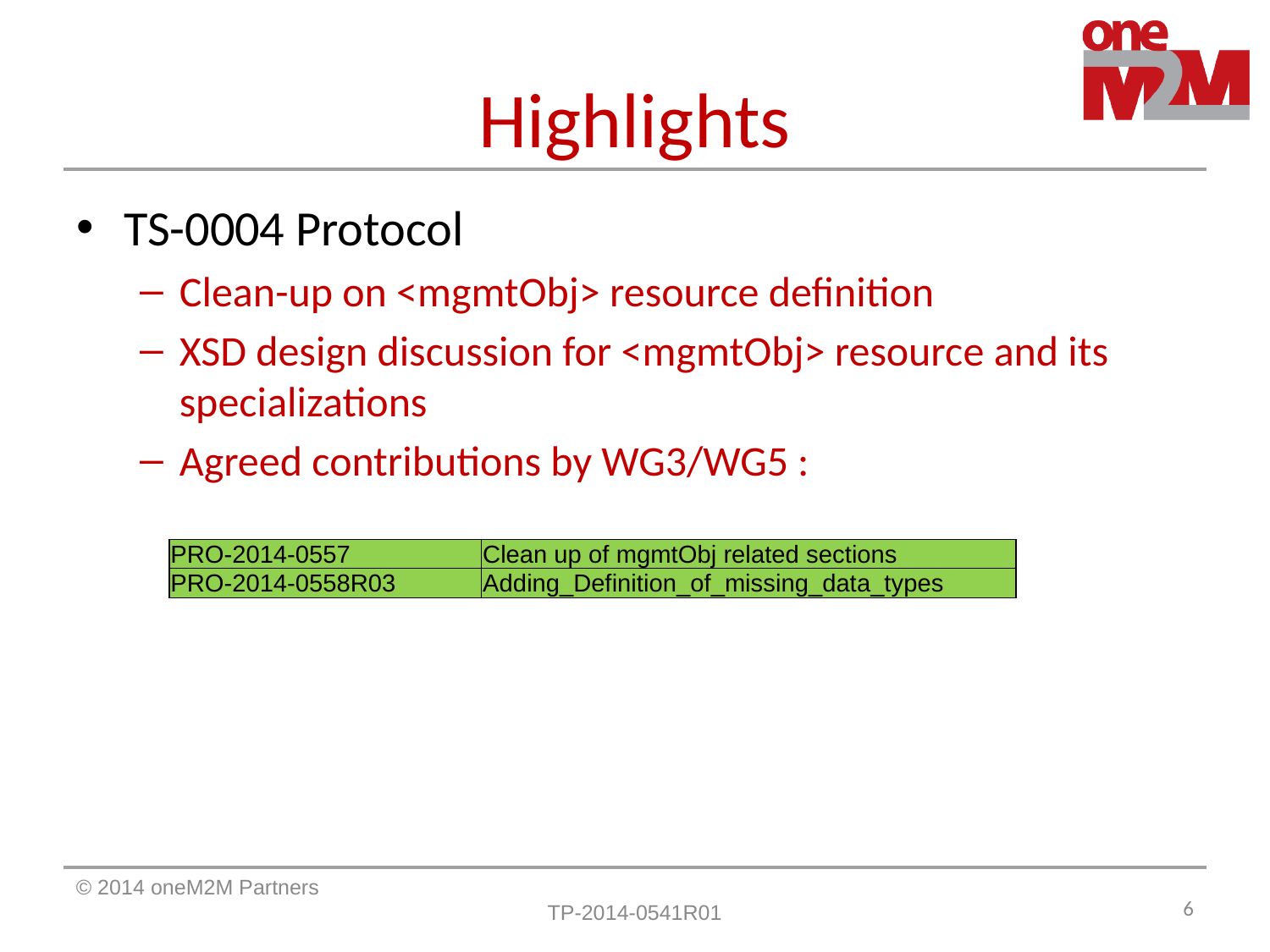

# Highlights
TS-0004 Protocol
Clean-up on <mgmtObj> resource definition
XSD design discussion for <mgmtObj> resource and its specializations
Agreed contributions by WG3/WG5 :

| PRO-2014-0557 | Clean up of mgmtObj related sections |
| --- | --- |
| PRO-2014-0558R03 | Adding\_Definition\_of\_missing\_data\_types |
6